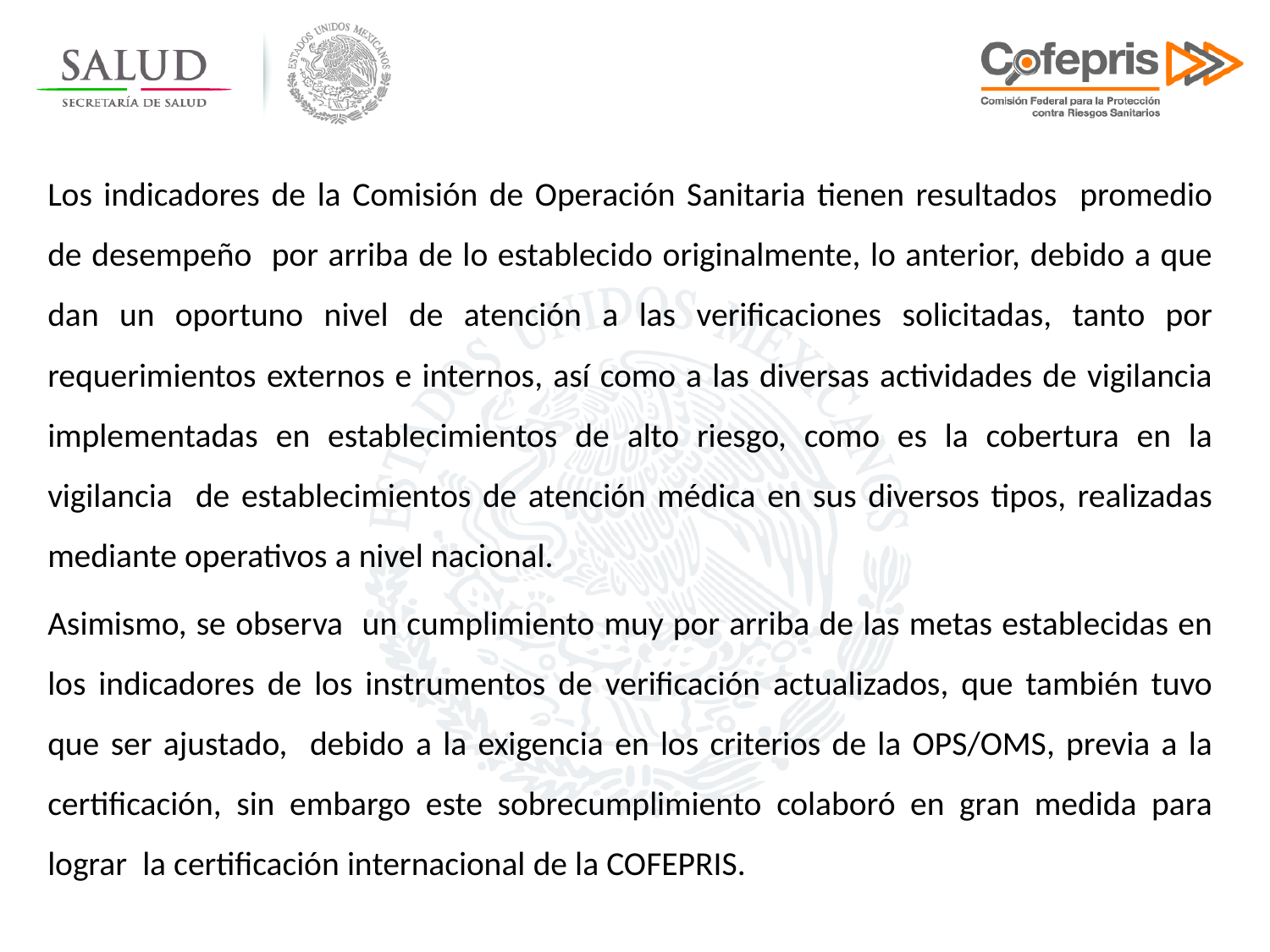

Los indicadores de la Comisión de Operación Sanitaria tienen resultados  promedio de desempeño  por arriba de lo establecido originalmente, lo anterior, debido a que dan un oportuno nivel de atención a las verificaciones solicitadas, tanto por requerimientos externos e internos, así como a las diversas actividades de vigilancia implementadas en establecimientos de alto riesgo, como es la cobertura en la vigilancia  de establecimientos de atención médica en sus diversos tipos, realizadas mediante operativos a nivel nacional.
Asimismo, se observa  un cumplimiento muy por arriba de las metas establecidas en los indicadores de los instrumentos de verificación actualizados, que también tuvo que ser ajustado,  debido a la exigencia en los criterios de la OPS/OMS, previa a la certificación, sin embargo este sobrecumplimiento colaboró en gran medida para lograr  la certificación internacional de la COFEPRIS.